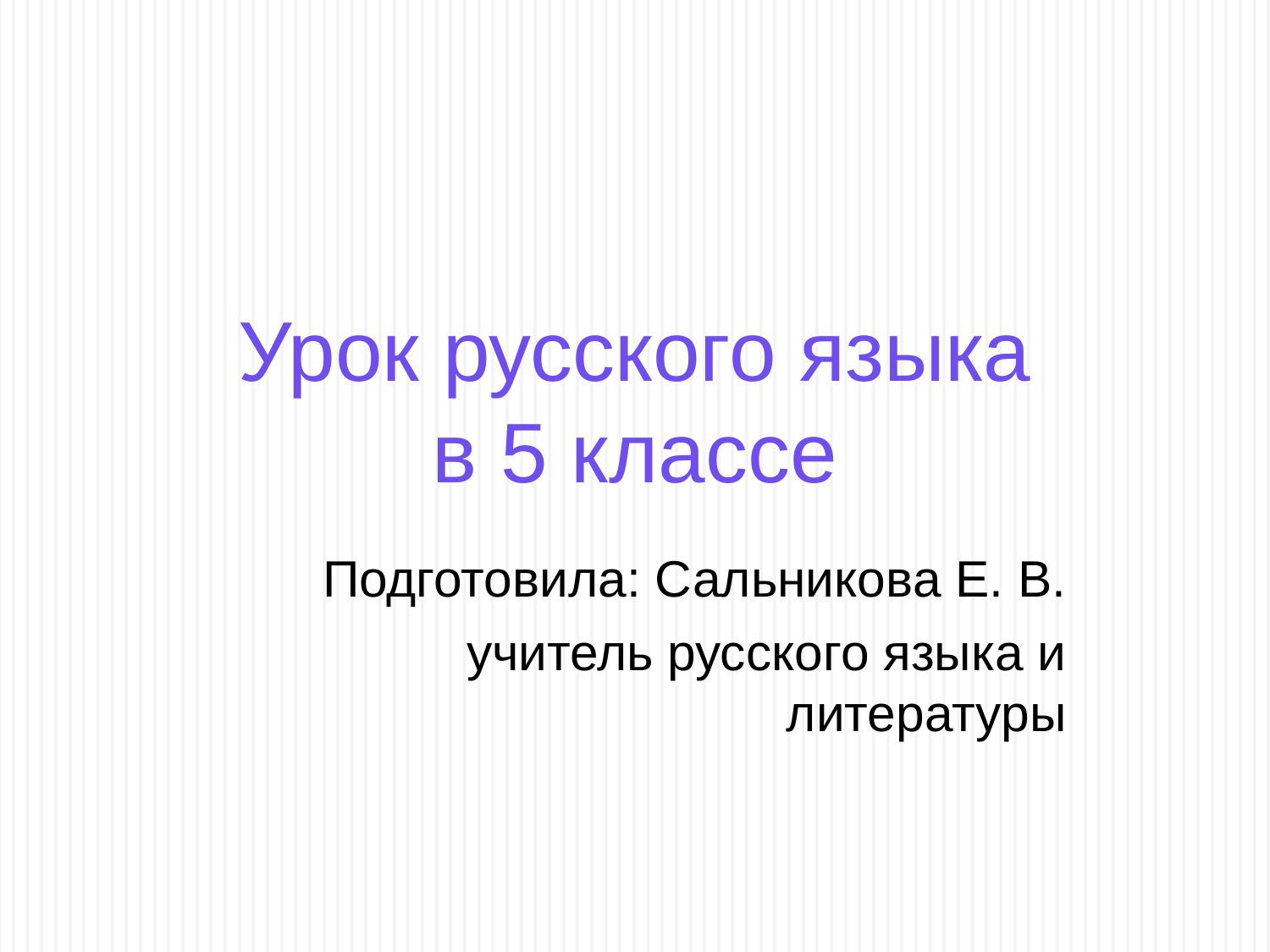

Урок русского языка
в 5 классе
Подготовила: Сальникова Е. В.
учитель русского языка и литературы